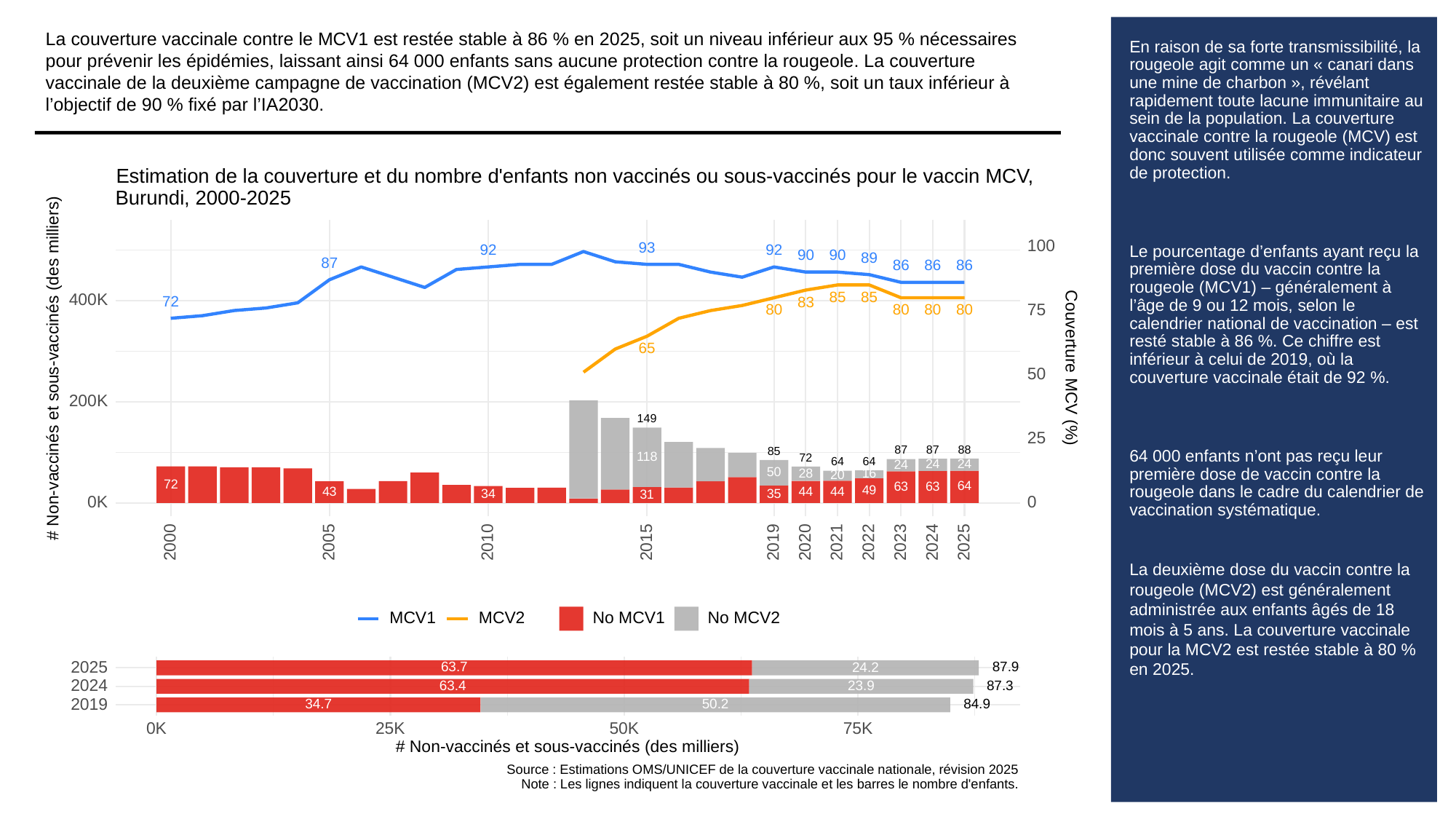

La couverture vaccinale contre le MCV1 est restée stable à 86 % en 2025, soit un niveau inférieur aux 95 % nécessaires pour prévenir les épidémies, laissant ainsi 64 000 enfants sans aucune protection contre la rougeole. La couverture vaccinale de la deuxième campagne de vaccination (MCV2) est également restée stable à 80 %, soit un taux inférieur à l’objectif de 90 % fixé par l’IA2030.
# En raison de sa forte transmissibilité, la rougeole agit comme un « canari dans une mine de charbon », révélant rapidement toute lacune immunitaire au sein de la population. La couverture vaccinale contre la rougeole (MCV) est donc souvent utilisée comme indicateur de protection.

Le pourcentage d’enfants ayant reçu la première dose du vaccin contre la rougeole (MCV1) – généralement à l’âge de 9 ou 12 mois, selon le calendrier national de vaccination – est resté stable à 86 %. Ce chiffre est inférieur à celui de 2019, où la couverture vaccinale était de 92 %.

64 000 enfants n’ont pas reçu leur première dose de vaccin contre la rougeole dans le cadre du calendrier de vaccination systématique.

La deuxième dose du vaccin contre la rougeole (MCV2) est généralement administrée aux enfants âgés de 18 mois à 5 ans. La couverture vaccinale pour la MCV2 est restée stable à 80 % en 2025.

Estimation de la couverture et du nombre d'enfants non vaccinés ou sous-vaccinés pour le vaccin MCV,
Burundi, 2000-2025

100
93
92
92

90
90

89
87
86
86
86

85
85
400K
72
83

75
80
80
80
80
65

# Non-vaccinés et sous-vaccinés (des milliers)
Couverture MCV (%)
50
200K

149

25

88
87
87
85

118

72
64
64

24

24
24

50

28
16

20

72

64
63
63

49

44
44
43

35

34
31
0K
0

2023
2000
2005
2010
2015
2019
2020
2021
2022
2024
2025

MCV1
MCV2
No MCV1
No MCV2

2025
63.7
87.9
24.2

2024
63.4
23.9
87.3

2019
34.7
50.2
84.9

0K
25K
50K
75K
# Non-vaccinés et sous-vaccinés (des milliers)
Source : Estimations OMS/UNICEF de la couverture vaccinale nationale, révision 2025
Note : Les lignes indiquent la couverture vaccinale et les barres le nombre d'enfants.